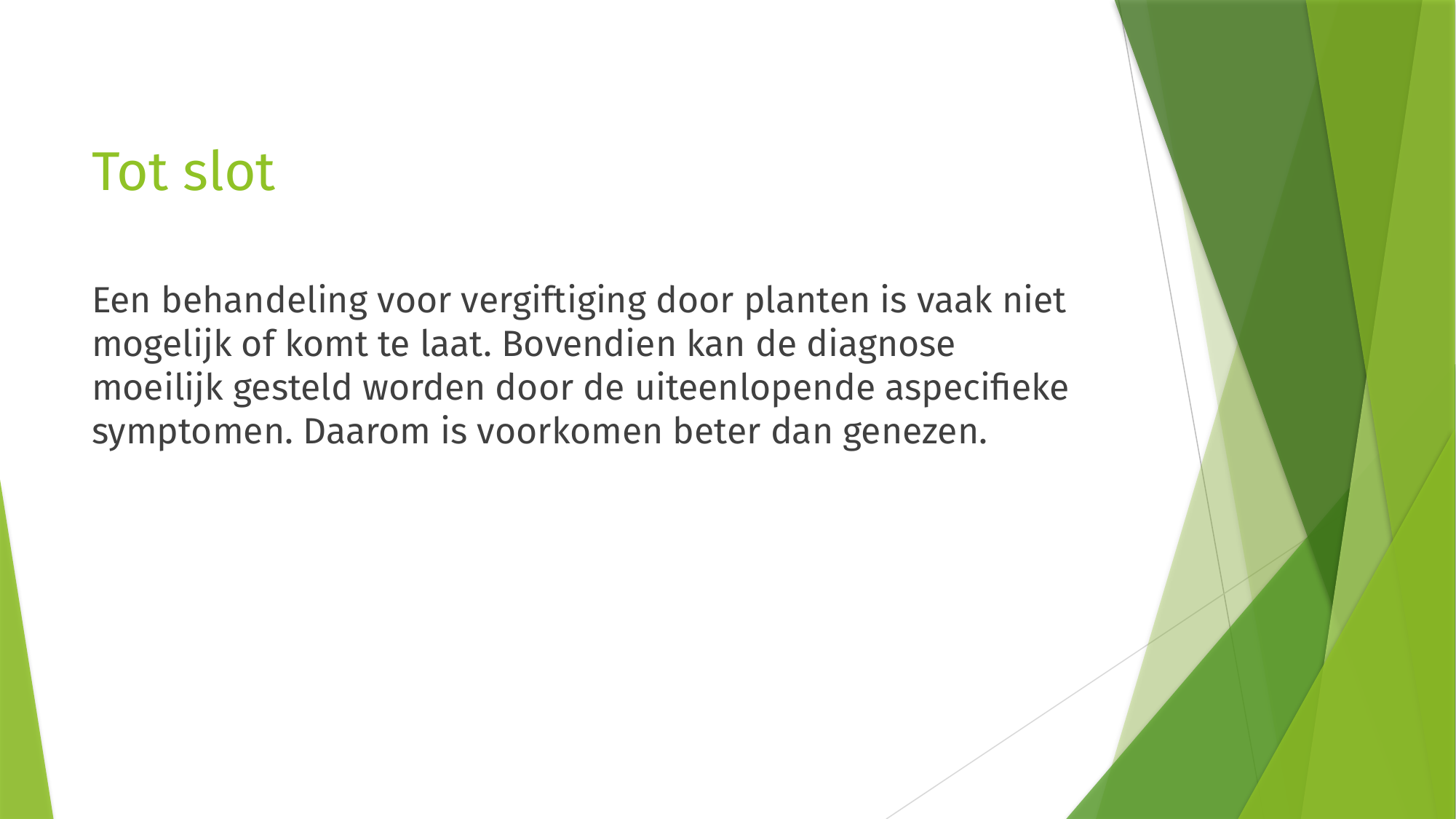

# Tot slot
Een behandeling voor vergiftiging door planten is vaak niet mogelijk of komt te laat. Bovendien kan de diagnose moeilijk gesteld worden door de uiteenlopende aspecifieke symptomen. Daarom is voorkomen beter dan genezen.